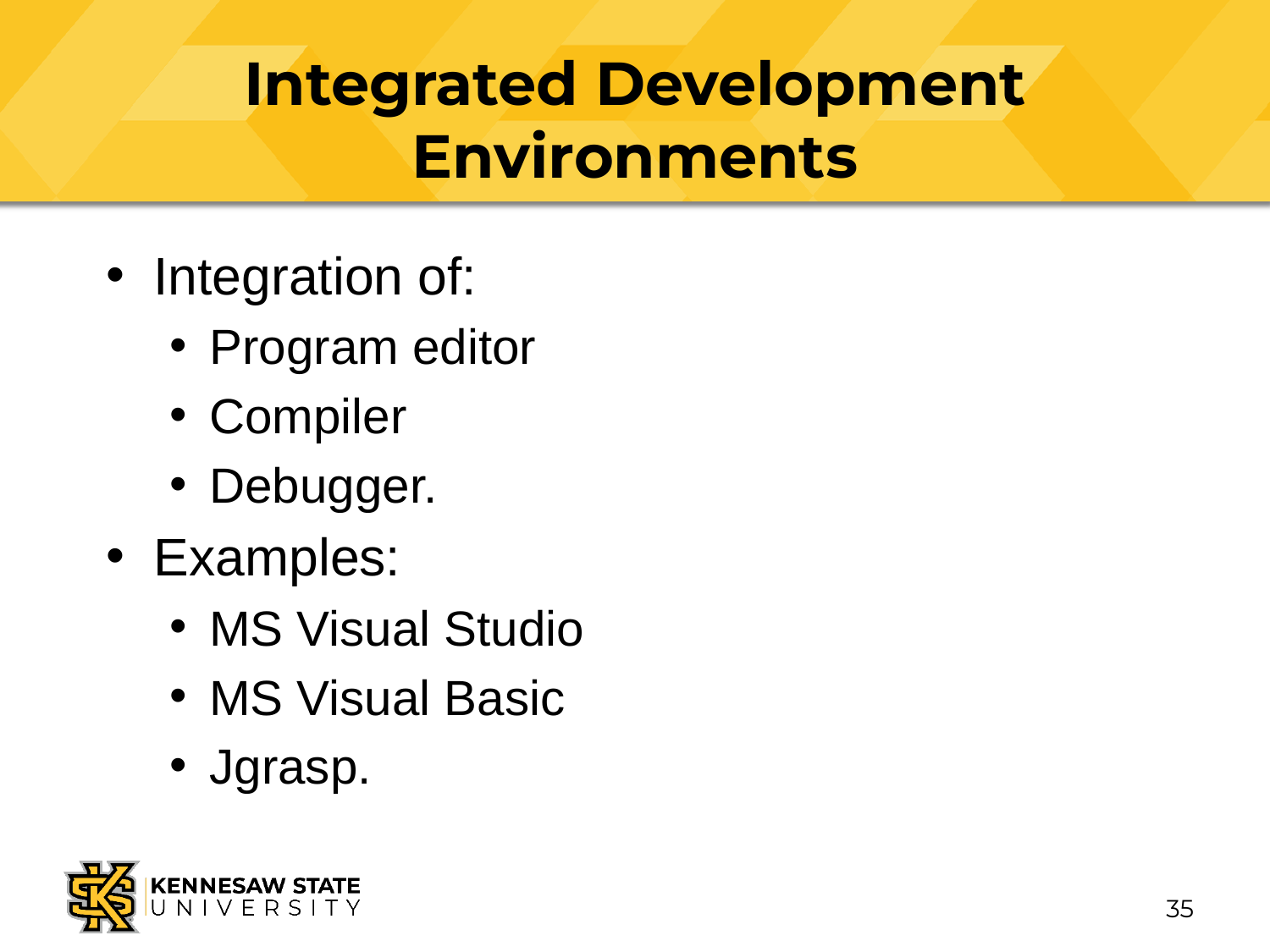

# Integrated Development Environments
Integration of:
Program editor
Compiler
Debugger.
Examples:
MS Visual Studio
MS Visual Basic
Jgrasp.
35